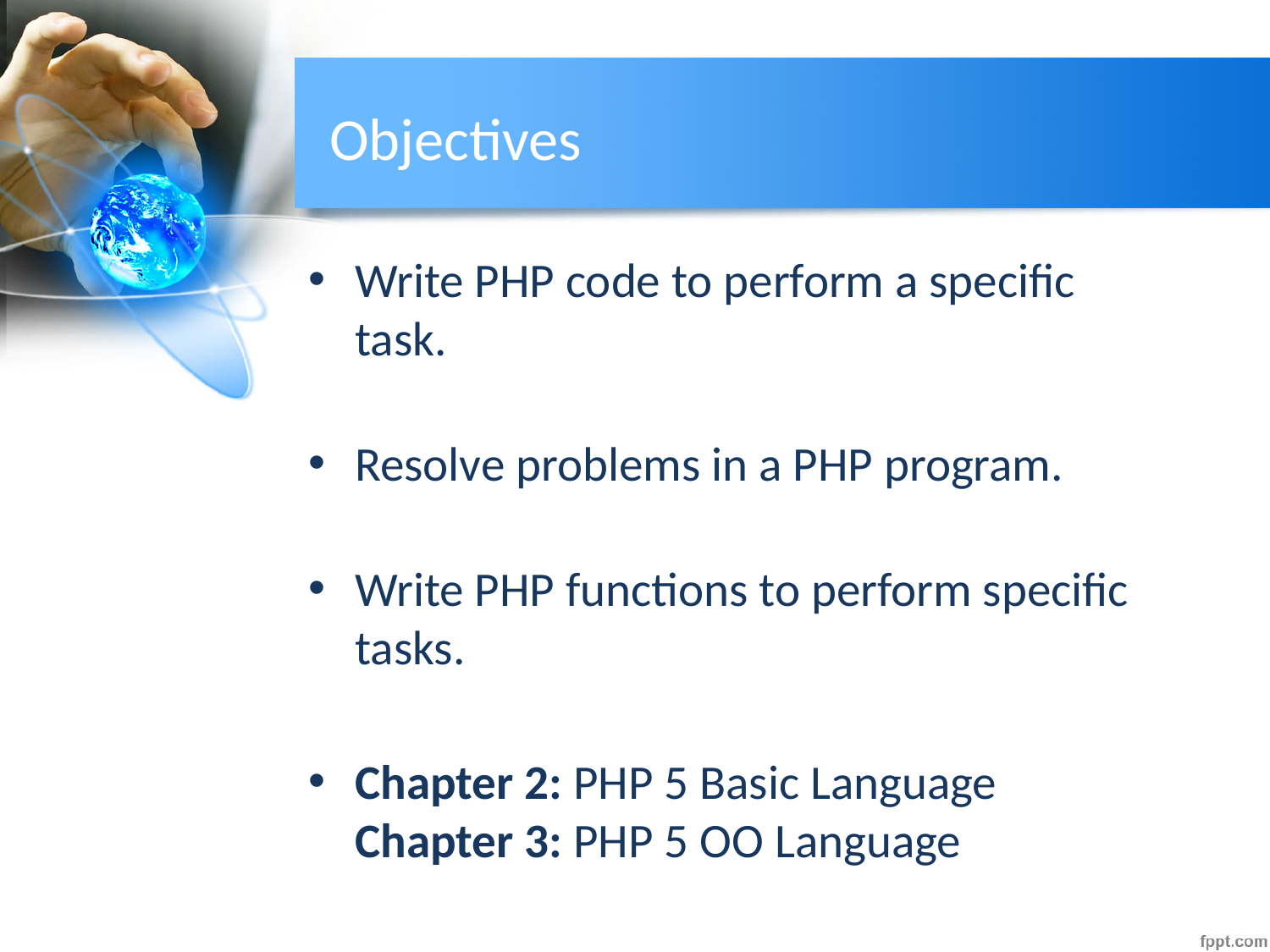

# Objectives
Write PHP code to perform a specific task.
Resolve problems in a PHP program.
Write PHP functions to perform specific tasks.

Chapter 2: PHP 5 Basic Language
Chapter 3: PHP 5 OO Language